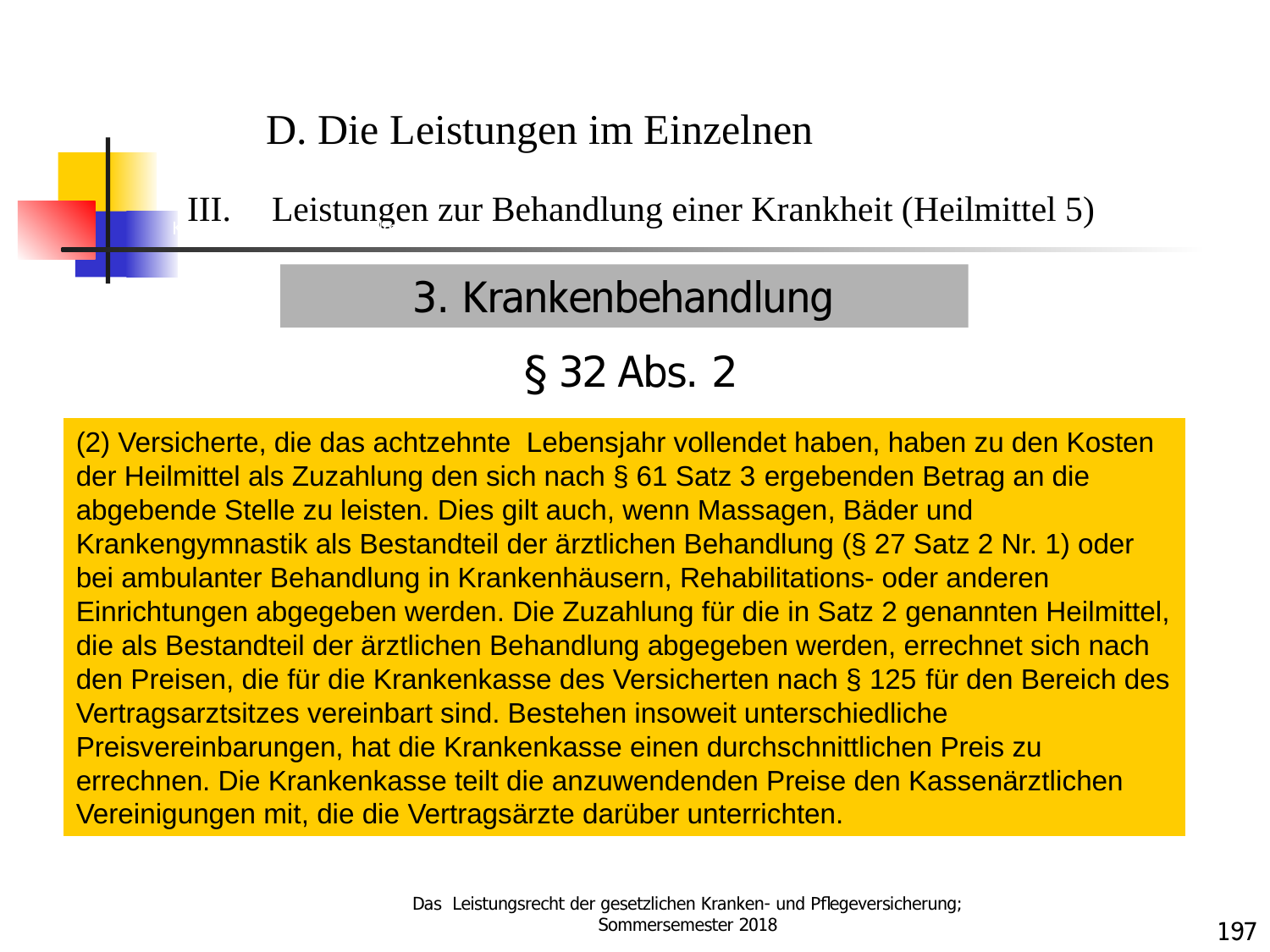

Krankenbehandlung 5 (Heilmittel)
D. Die Leistungen im Einzelnen

Leistungen zur Behandlung einer Krankheit (Heilmittel 5)
3. Krankenbehandlung
§ 32 Abs. 2
(2) Versicherte, die das achtzehnte  Lebensjahr vollendet haben, haben zu den Kosten der Heilmittel als Zuzahlung den sich nach § 61 Satz 3 ergebenden Betrag an die abgebende Stelle zu leisten. Dies gilt auch, wenn Massagen, Bäder und Krankengymnastik als Bestandteil der ärztlichen Behandlung (§ 27 Satz 2 Nr. 1) oder bei ambulanter Behandlung in Krankenhäusern, Rehabilitations- oder anderen Einrichtungen abgegeben werden. Die Zuzahlung für die in Satz 2 genannten Heilmittel, die als Bestandteil der ärztlichen Behandlung abgegeben werden, errechnet sich nach den Preisen, die für die Krankenkasse des Versicherten nach § 125 für den Bereich des Vertragsarztsitzes vereinbart sind. Bestehen insoweit unterschiedliche Preisvereinbarungen, hat die Krankenkasse einen durchschnittlichen Preis zu errechnen. Die Krankenkasse teilt die anzuwendenden Preise den Kassenärztlichen Vereinigungen mit, die die Vertragsärzte darüber unterrichten.
Krankheit
Das  Leistungsrecht der gesetzlichen Kranken- und Pflegeversicherung; Sommersemester 2018
197